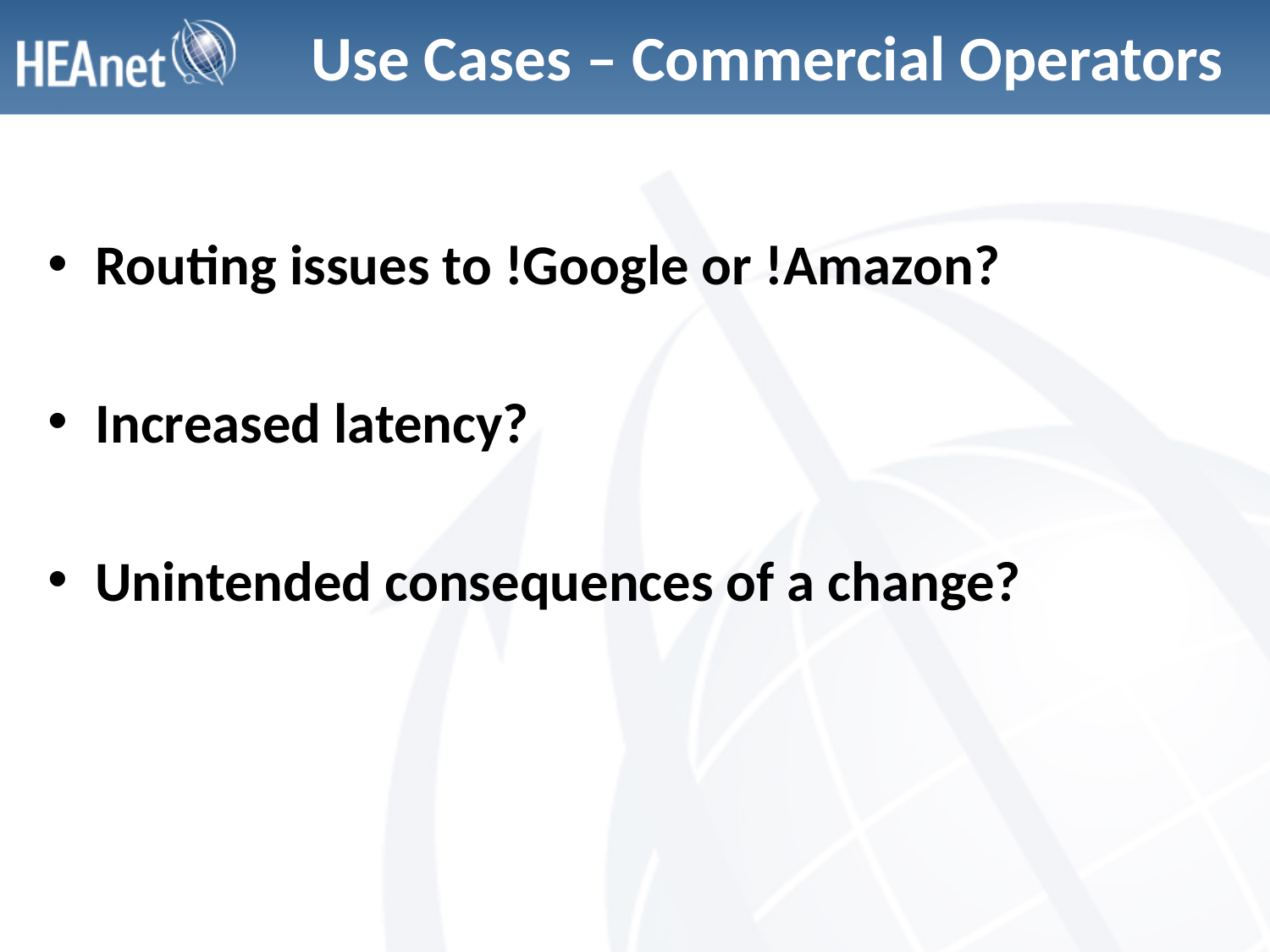

# Use Cases – Commercial Operators
Routing issues to !Google or !Amazon?

Increased latency?

Unintended consequences of a change?